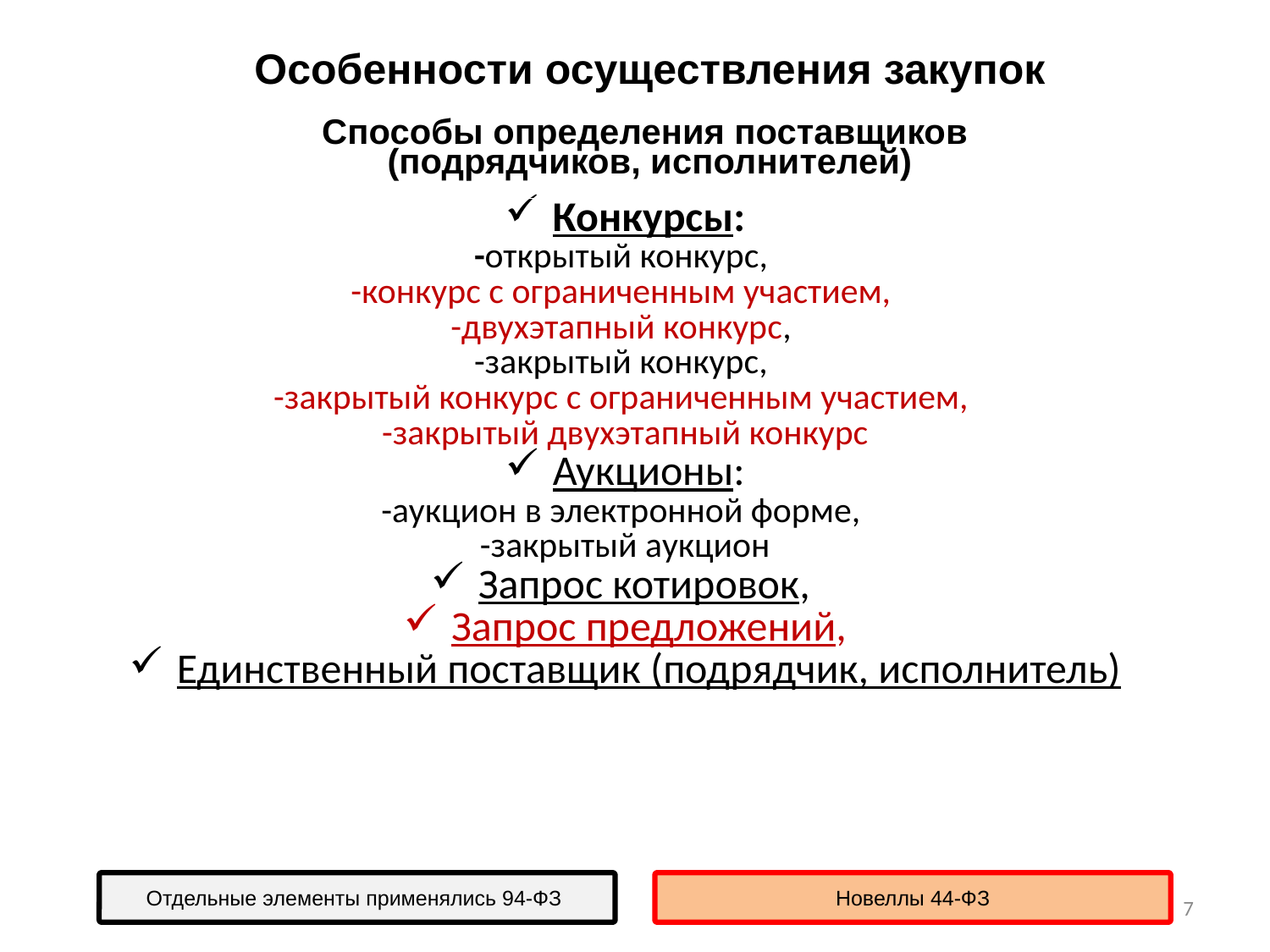

Особенности осуществления закупок

Способы определения поставщиков
(подрядчиков, исполнителей)
| Конкурсы: -открытый конкурс, -конкурс с ограниченным участием, -двухэтапный конкурс, -закрытый конкурс, -закрытый конкурс с ограниченным участием, -закрытый двухэтапный конкурс Аукционы: -аукцион в электронной форме, -закрытый аукцион Запрос котировок, Запрос предложений, Единственный поставщик (подрядчик, исполнитель) |
| --- |
Отдельные элементы применялись 94-ФЗ
Новеллы 44-ФЗ
7